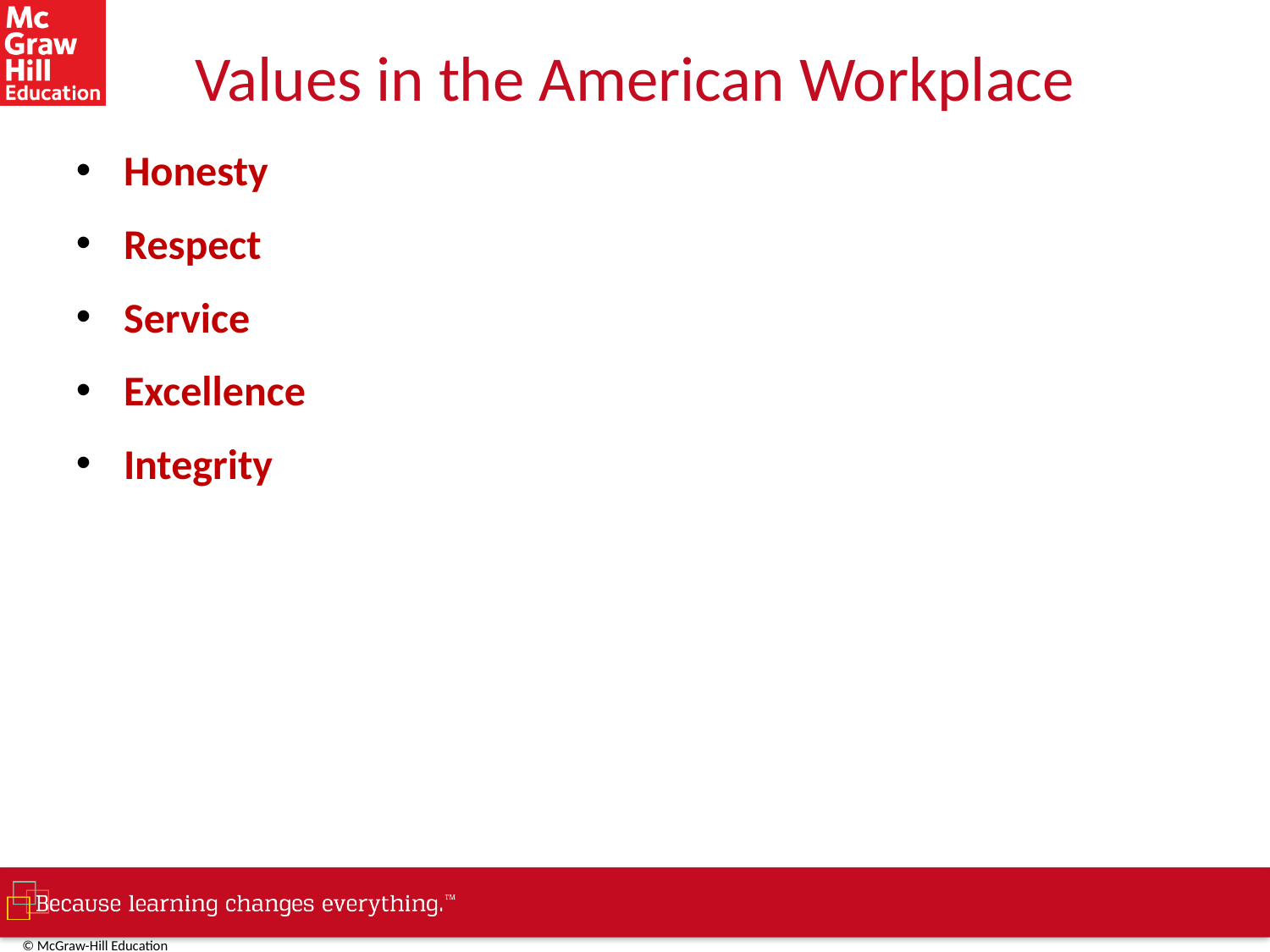

# Values in the American Workplace
Honesty
Respect
Service
Excellence
Integrity